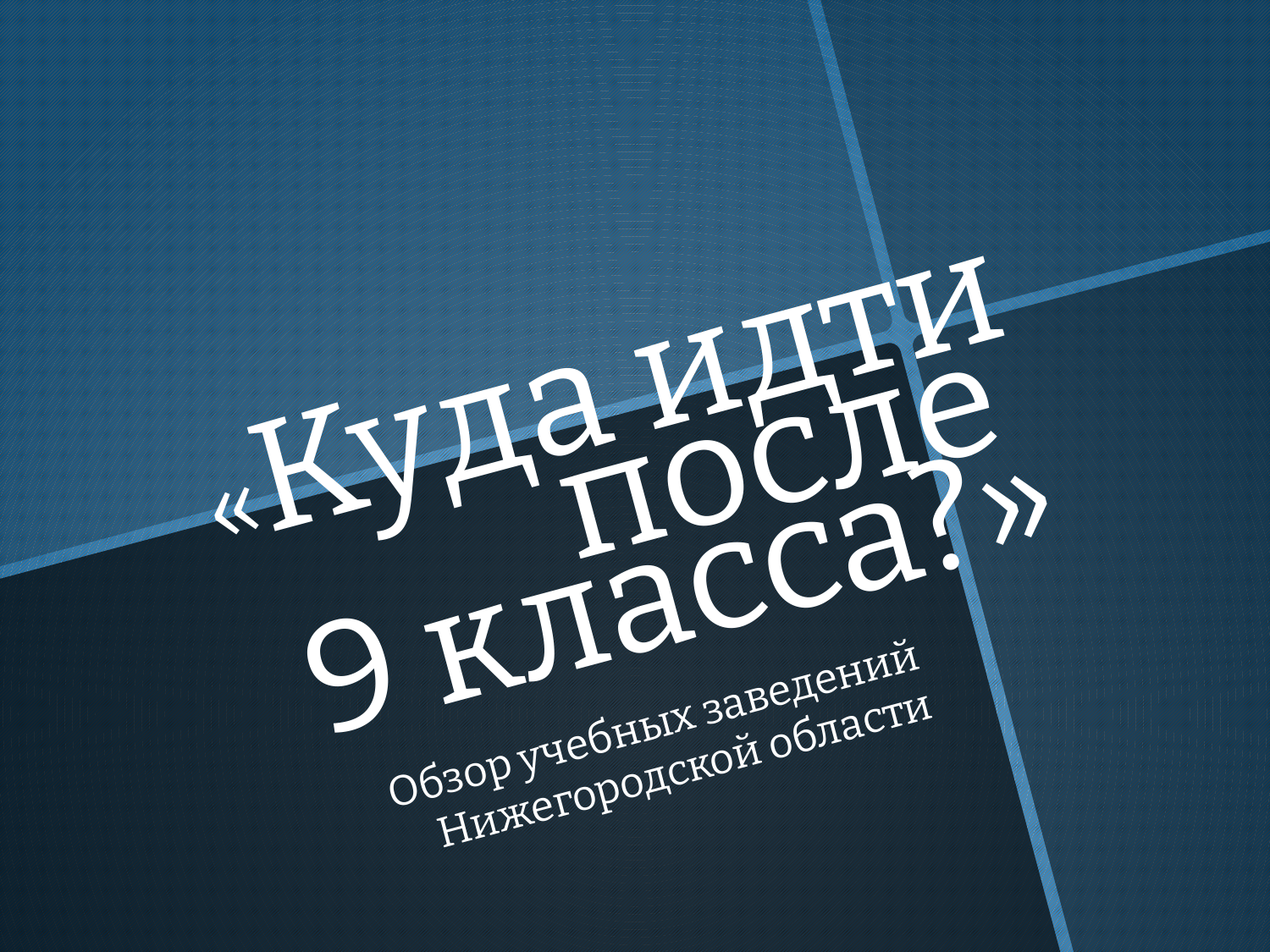

# «Куда идти после 9 класса?»
Обзор учебных заведений Нижегородской области